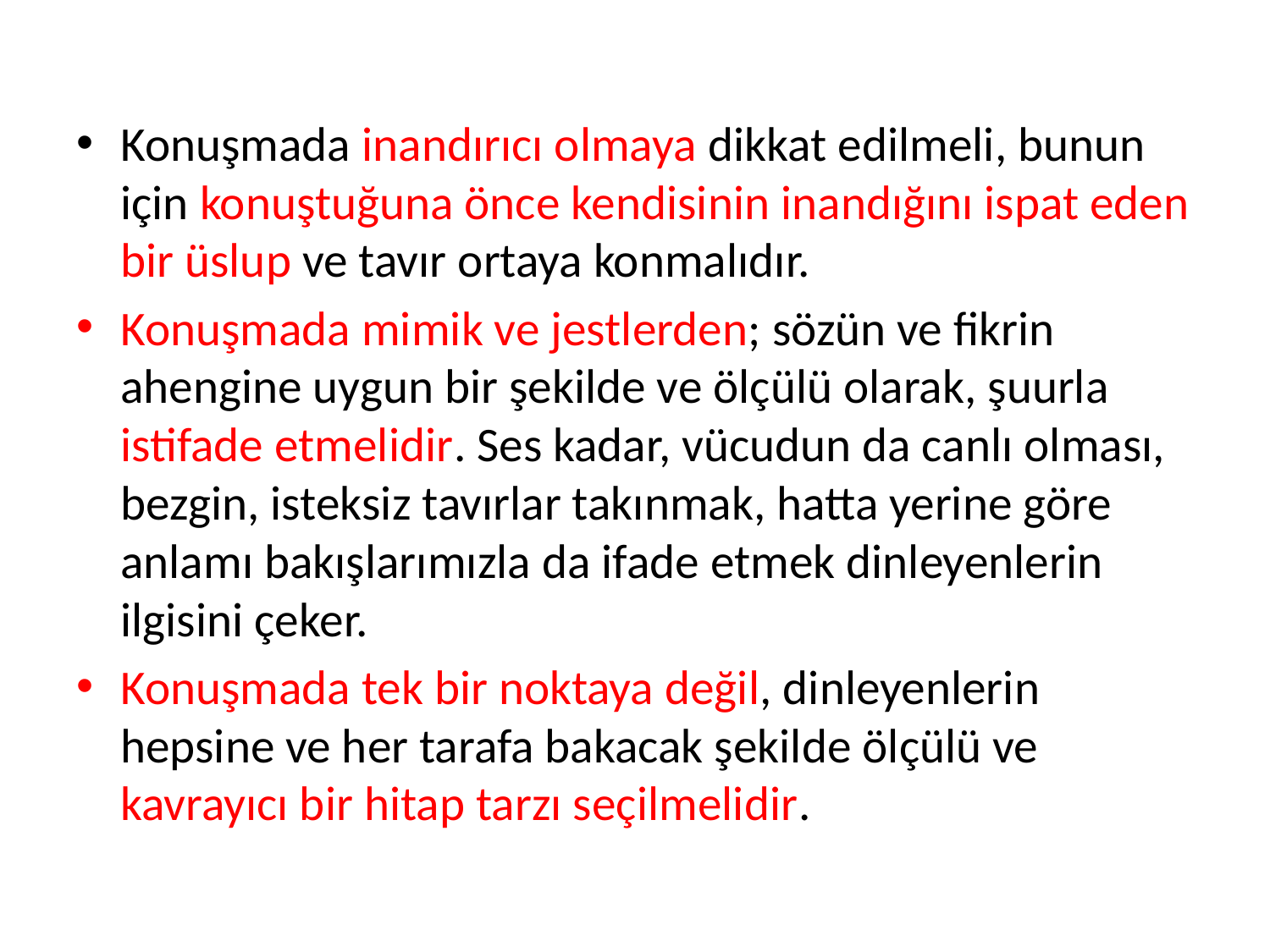

Konuşmada inandırıcı olmaya dikkat edilmeli, bunun için konuştuğuna önce kendisinin inandığını ispat eden bir üslup ve tavır ortaya konmalıdır.
Konuşmada mimik ve jestlerden; sözün ve fikrin ahengine uygun bir şekilde ve ölçülü olarak, şuurla istifade etmelidir. Ses kadar, vücudun da canlı olması, bezgin, isteksiz tavırlar takınmak, hatta yerine göre anlamı bakışlarımızla da ifade etmek dinleyenlerin ilgisini çeker.
Konuşmada tek bir noktaya değil, dinleyenlerin hepsine ve her tarafa bakacak şekilde ölçülü ve kavrayıcı bir hitap tarzı seçilmelidir.